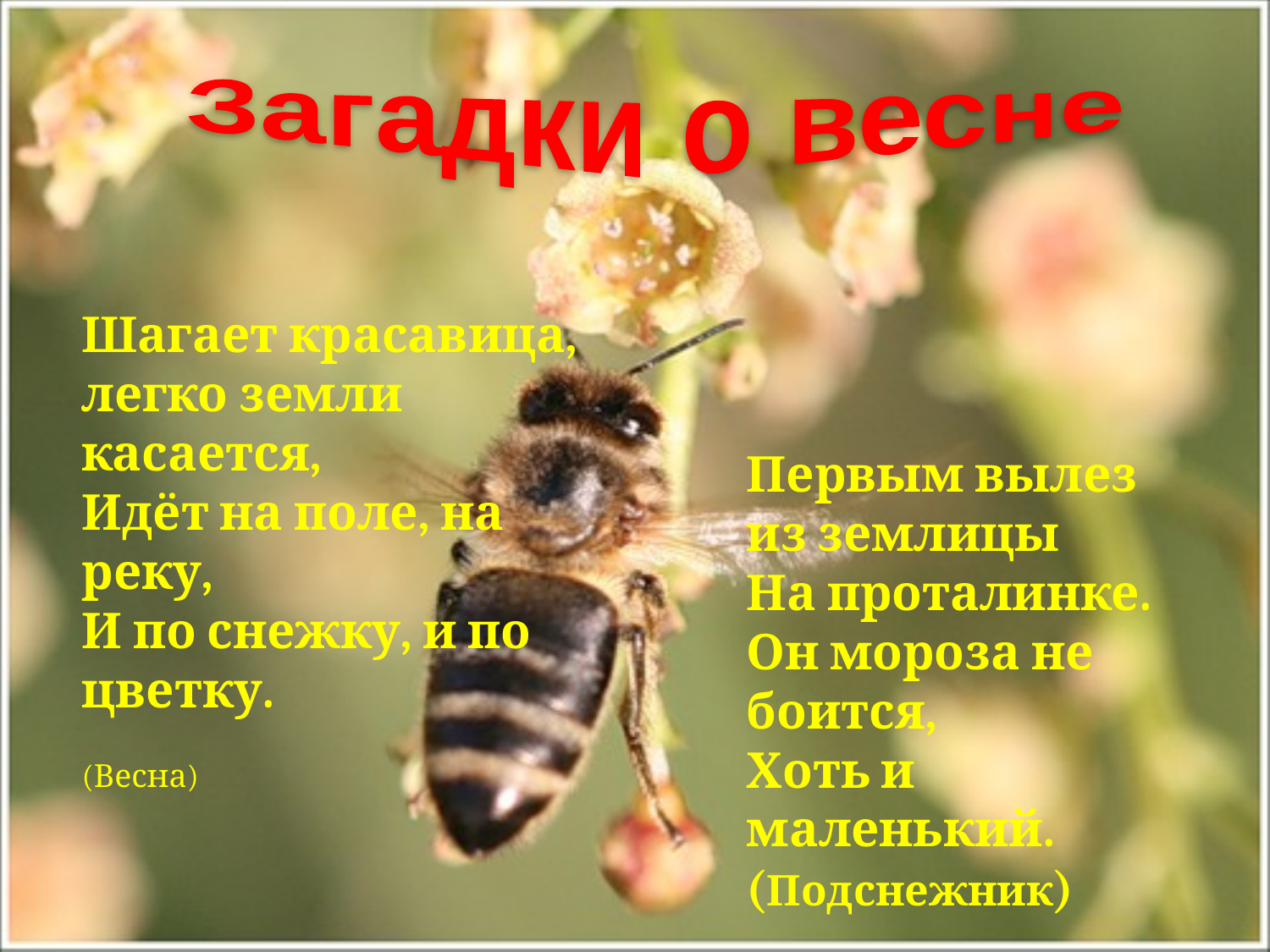

Загадки о весне
Шагает красавица, 
легко земли касается, 
Идёт на поле, на реку, 
И по снежку, и по цветку.
(Весна)
Первым вылез из землицы
На проталинке.
Он мороза не боится,
Хоть и маленький.
(Подснежник)